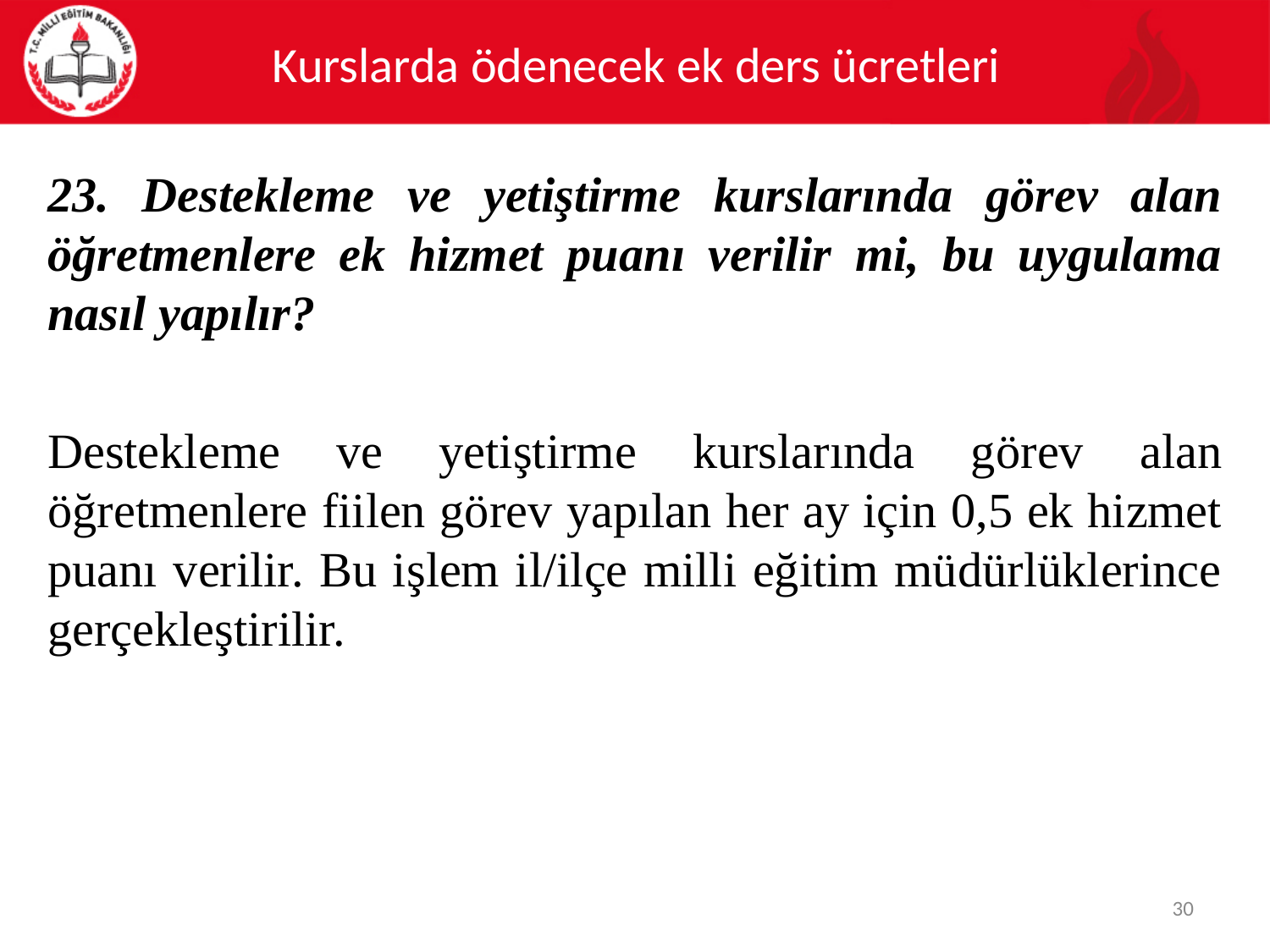

# Kurslarda ödenecek ek ders ücretleri
23. Destekleme ve yetiştirme kurslarında görev alan öğretmenlere ek hizmet puanı verilir mi, bu uygulama nasıl yapılır?

Destekleme ve yetiştirme kurslarında görev alan öğretmenlere fiilen görev yapılan her ay için 0,5 ek hizmet puanı verilir. Bu işlem il/ilçe milli eğitim müdürlüklerince gerçekleştirilir.
30